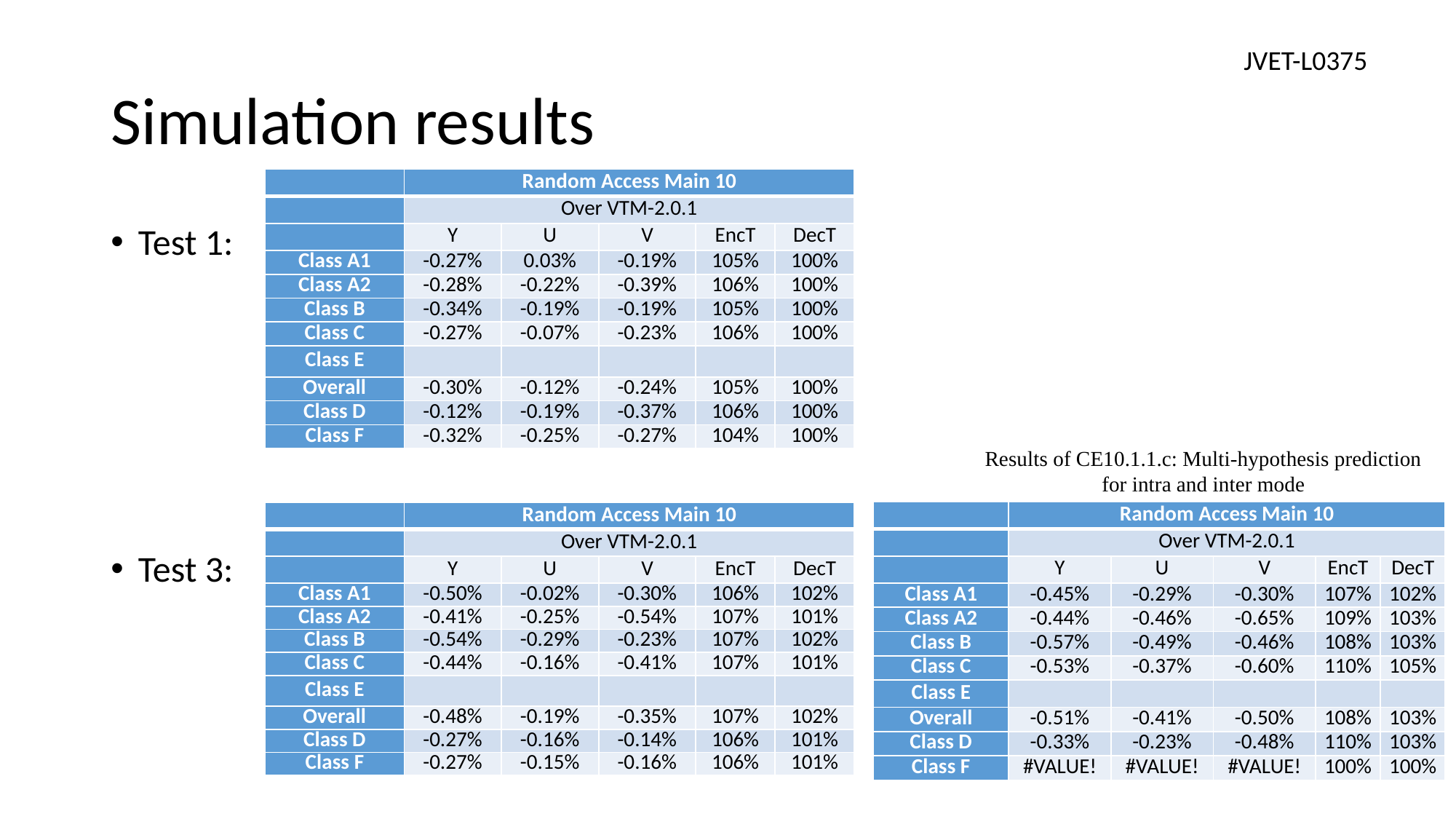

JVET-L0375
# Simulation results
|  | Random Access Main 10 |  |  |  |  |
| --- | --- | --- | --- | --- | --- |
|  | Over VTM-2.0.1 |  |  |  |  |
|  | Y | U | V | EncT | DecT |
| Class A1 | -0.27% | 0.03% | -0.19% | 105% | 100% |
| Class A2 | -0.28% | -0.22% | -0.39% | 106% | 100% |
| Class B | -0.34% | -0.19% | -0.19% | 105% | 100% |
| Class C | -0.27% | -0.07% | -0.23% | 106% | 100% |
| Class E |  |  |  |  |  |
| Overall | -0.30% | -0.12% | -0.24% | 105% | 100% |
| Class D | -0.12% | -0.19% | -0.37% | 106% | 100% |
| Class F | -0.32% | -0.25% | -0.27% | 104% | 100% |
Test 1:

Test 3:
Results of CE10.1.1.c: Multi-hypothesis prediction for intra and inter mode
|  | Random Access Main 10 |  |  |  |  |
| --- | --- | --- | --- | --- | --- |
|  | Over VTM-2.0.1 |  |  |  |  |
|  | Y | U | V | EncT | DecT |
| Class A1 | -0.45% | -0.29% | -0.30% | 107% | 102% |
| Class A2 | -0.44% | -0.46% | -0.65% | 109% | 103% |
| Class B | -0.57% | -0.49% | -0.46% | 108% | 103% |
| Class C | -0.53% | -0.37% | -0.60% | 110% | 105% |
| Class E |  |  |  |  |  |
| Overall | -0.51% | -0.41% | -0.50% | 108% | 103% |
| Class D | -0.33% | -0.23% | -0.48% | 110% | 103% |
| Class F | #VALUE! | #VALUE! | #VALUE! | 100% | 100% |
|  | Random Access Main 10 |  |  |  |  |
| --- | --- | --- | --- | --- | --- |
|  | Over VTM-2.0.1 |  |  |  |  |
|  | Y | U | V | EncT | DecT |
| Class A1 | -0.50% | -0.02% | -0.30% | 106% | 102% |
| Class A2 | -0.41% | -0.25% | -0.54% | 107% | 101% |
| Class B | -0.54% | -0.29% | -0.23% | 107% | 102% |
| Class C | -0.44% | -0.16% | -0.41% | 107% | 101% |
| Class E |  |  |  |  |  |
| Overall | -0.48% | -0.19% | -0.35% | 107% | 102% |
| Class D | -0.27% | -0.16% | -0.14% | 106% | 101% |
| Class F | -0.27% | -0.15% | -0.16% | 106% | 101% |